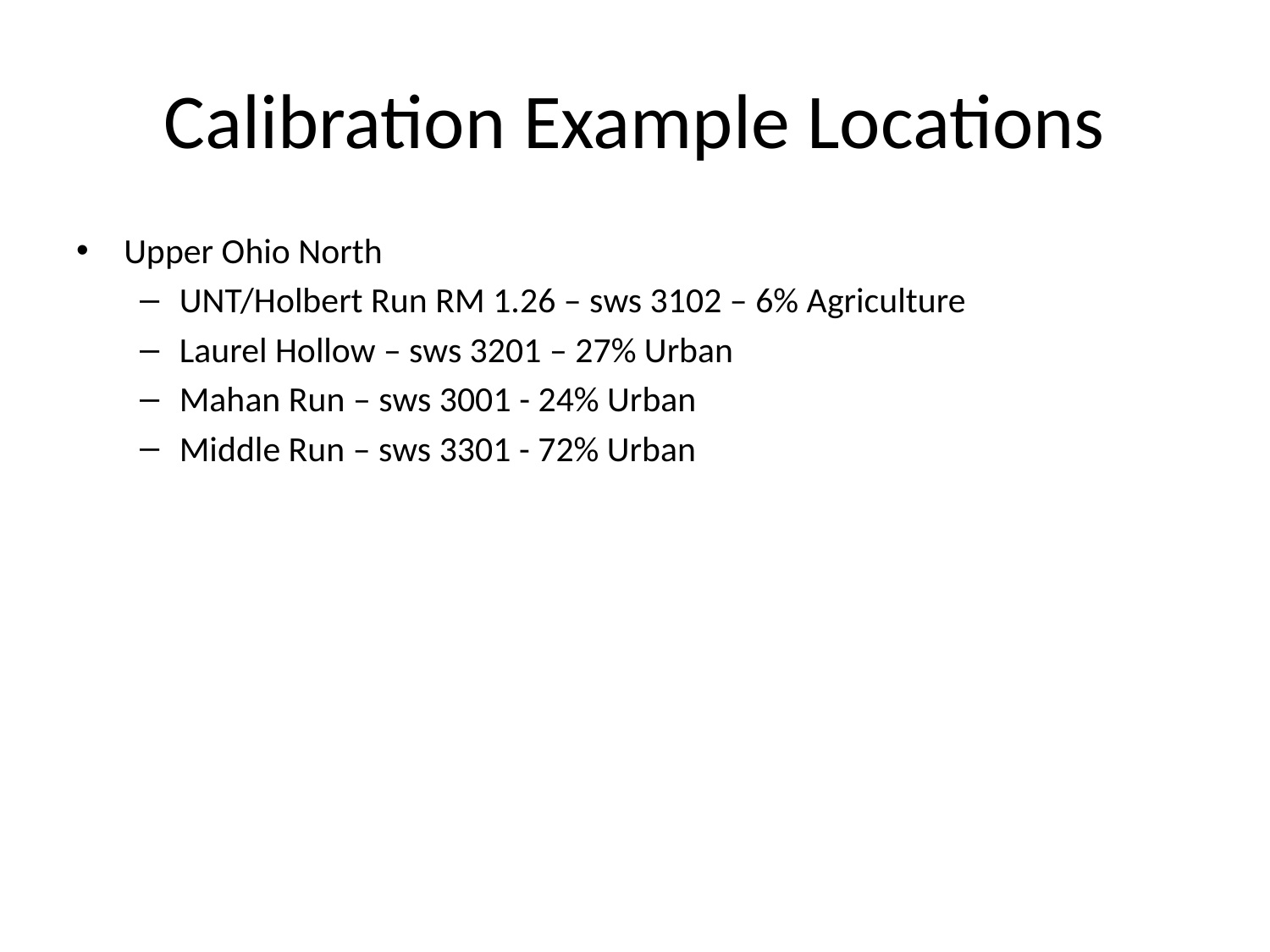

# Calibration Example Locations
Upper Ohio North
UNT/Holbert Run RM 1.26 – sws 3102 – 6% Agriculture
Laurel Hollow – sws 3201 – 27% Urban
Mahan Run – sws 3001 - 24% Urban
Middle Run – sws 3301 - 72% Urban